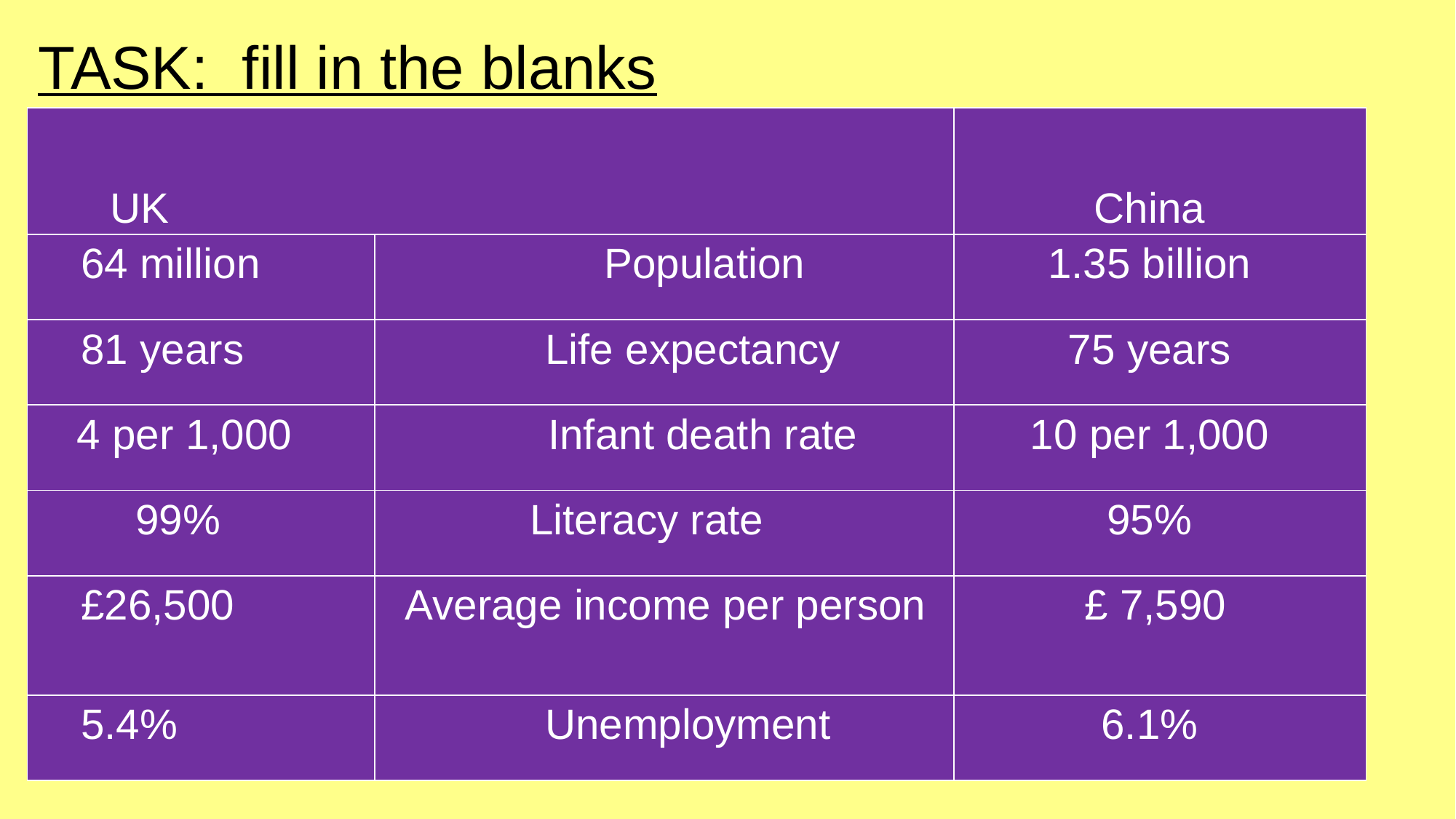

TASK:  fill in the blanks
| UK |  | China |
| --- | --- | --- |
| 64 million | Population | 1.35 billion |
| 81 years | Life expectancy | 75 years |
| 4 per 1,000 | Infant death rate | 10 per 1,000 |
| 99% | Literacy rate | 95% |
| £26,500 | Average income per person | £ 7,590 |
| 5.4% | Unemployment | 6.1% |